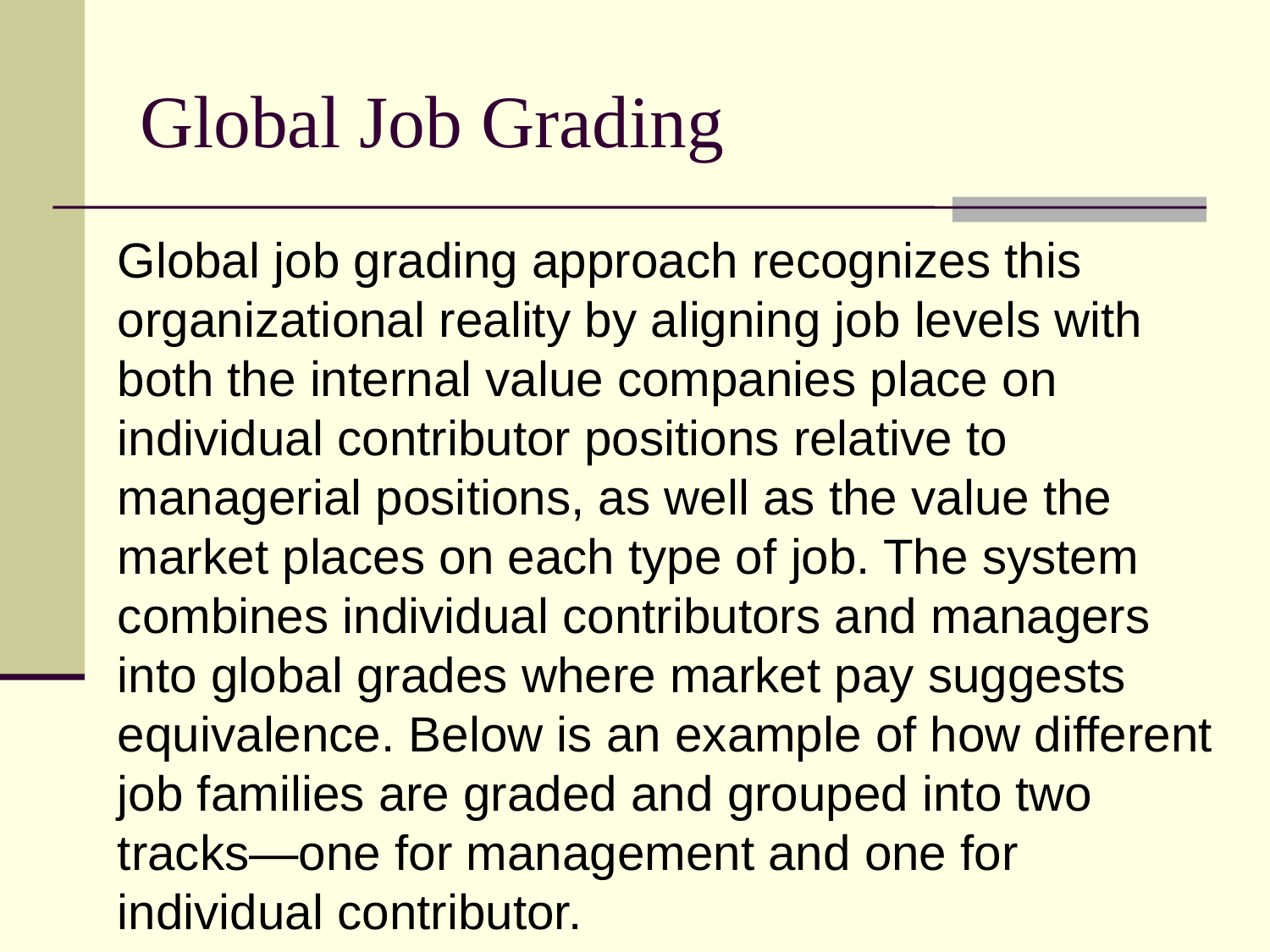

# Global Job Grading
Global job grading approach recognizes this organizational reality by aligning job levels with both the internal value companies place on individual contributor positions relative to managerial positions, as well as the value the market places on each type of job. The system combines individual contributors and managers into global grades where market pay suggests equivalence. Below is an example of how different job families are graded and grouped into two tracks—one for management and one for individual contributor.